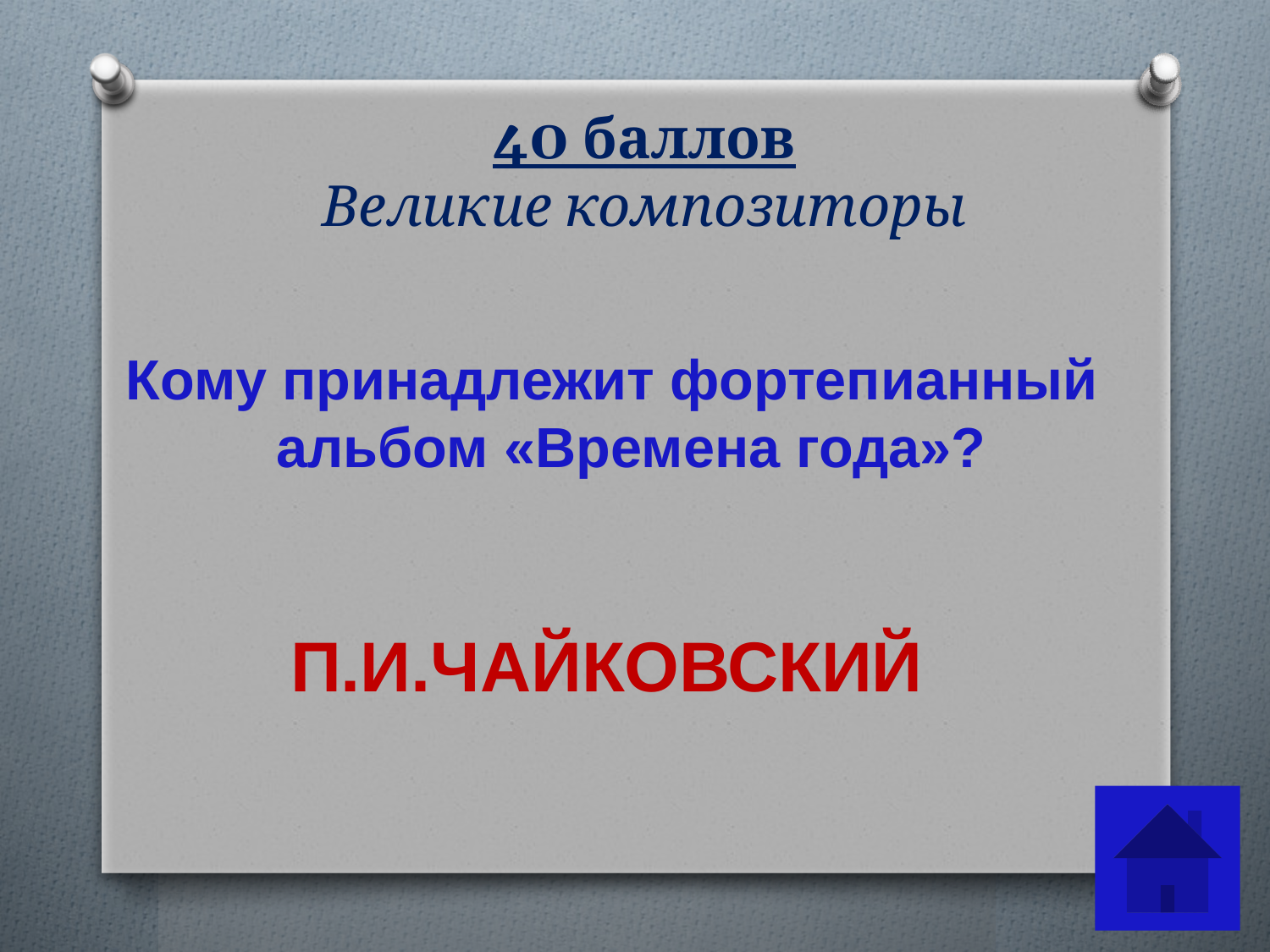

# 40 баллов Великие композиторы
Кому принадлежит фортепианный альбом «Времена года»?
П.И.ЧАЙКОВСКИЙ